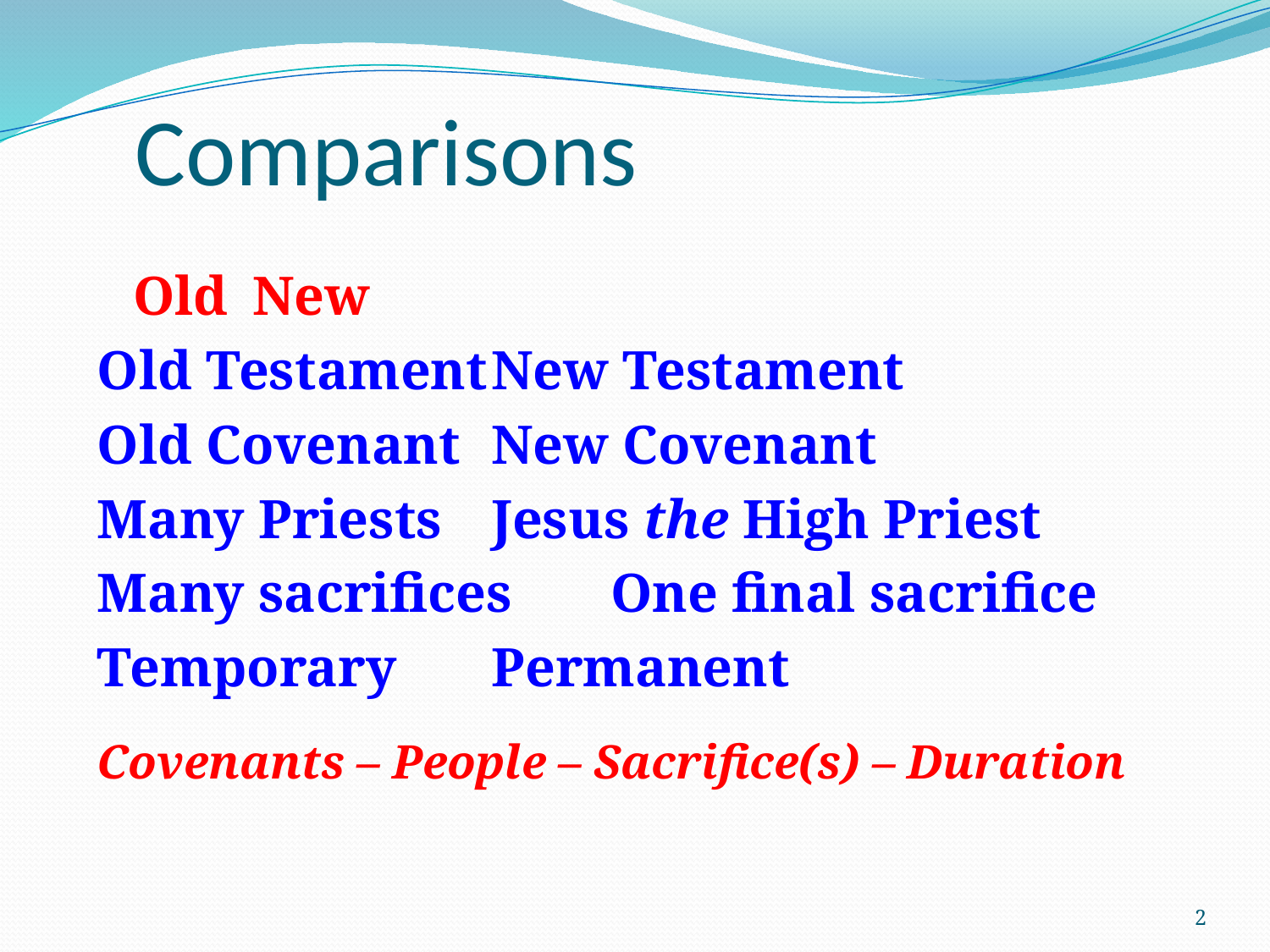

# Comparisons
		Old				New
Old Testament	New Testament
Old Covenant		New Covenant
Many Priests		Jesus the High Priest
Many sacrifices	One final sacrifice
Temporary		Permanent

Covenants – People – Sacrifice(s) – Duration

2